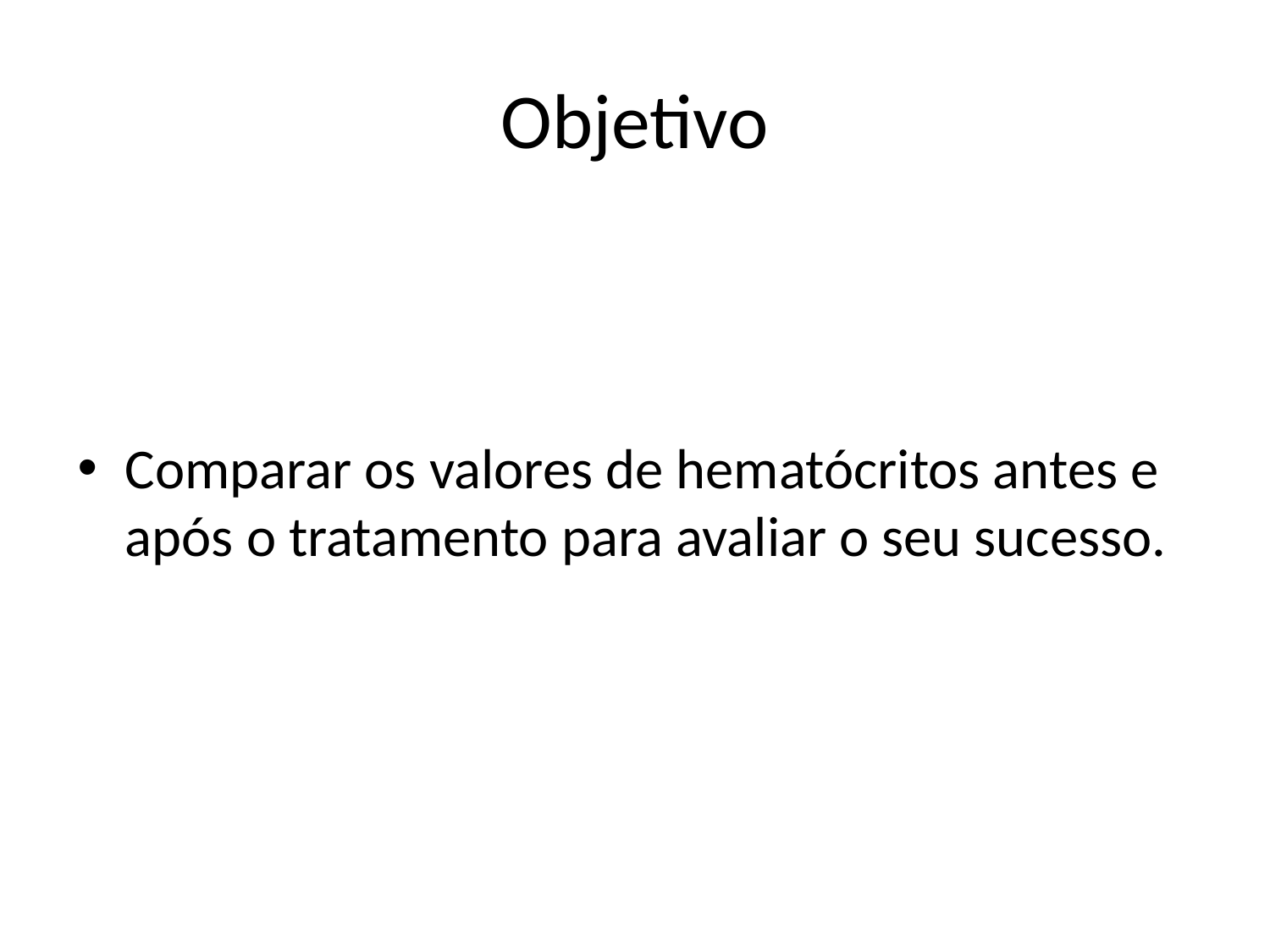

# Objetivo
Comparar os valores de hematócritos antes e após o tratamento para avaliar o seu sucesso.